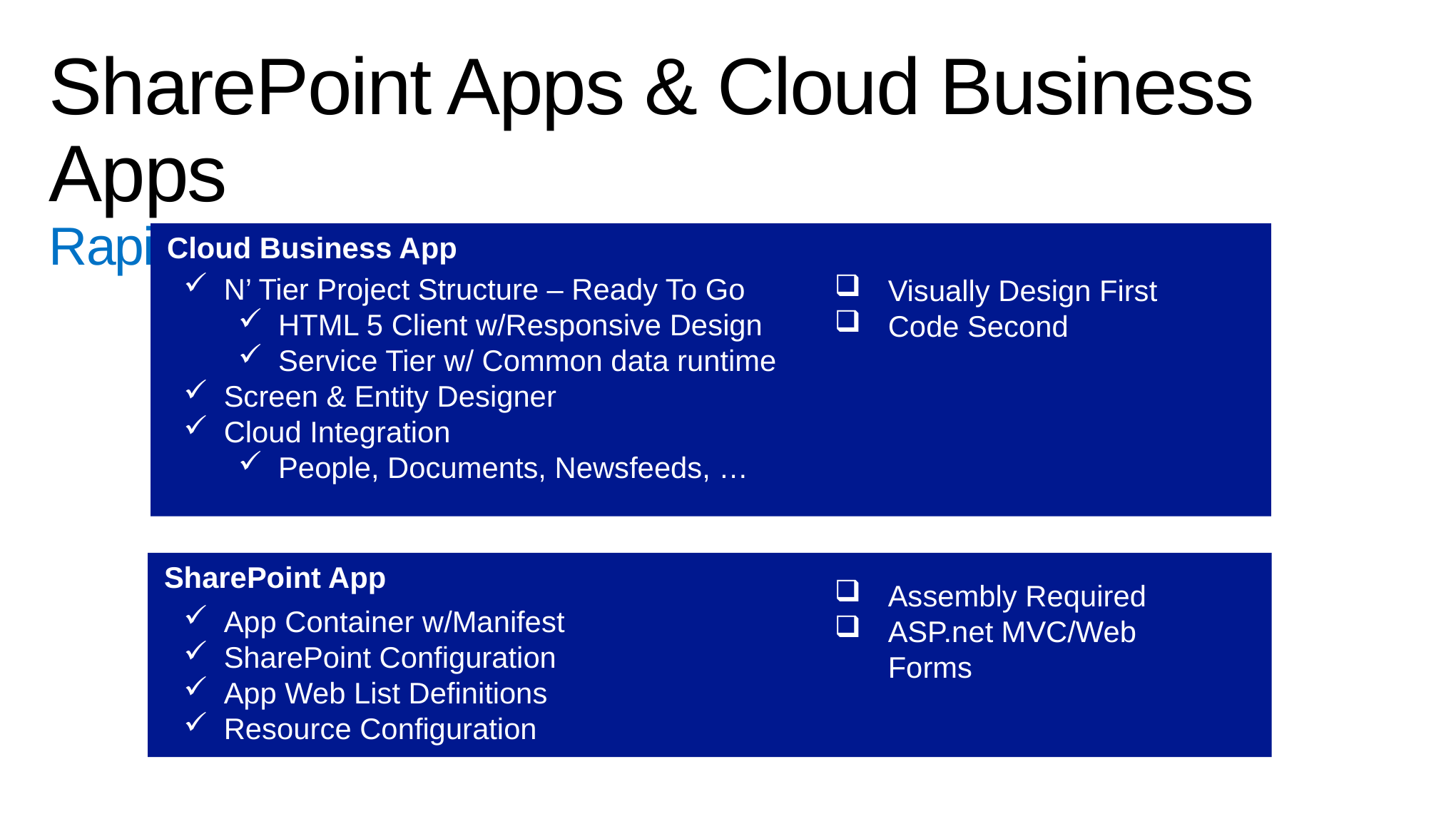

# SharePoint Apps & Cloud Business Apps Rapid Application Development over SharePoint

  Cloud Business App
N’ Tier Project Structure – Ready To Go
HTML 5 Client w/Responsive Design
Service Tier w/ Common data runtime
Screen & Entity Designer
Cloud Integration
People, Documents, Newsfeeds, …
Visually Design First
Code Second
  SharePoint App
Assembly Required
ASP.net MVC/Web Forms
App Container w/Manifest
SharePoint Configuration
App Web List Definitions
Resource Configuration